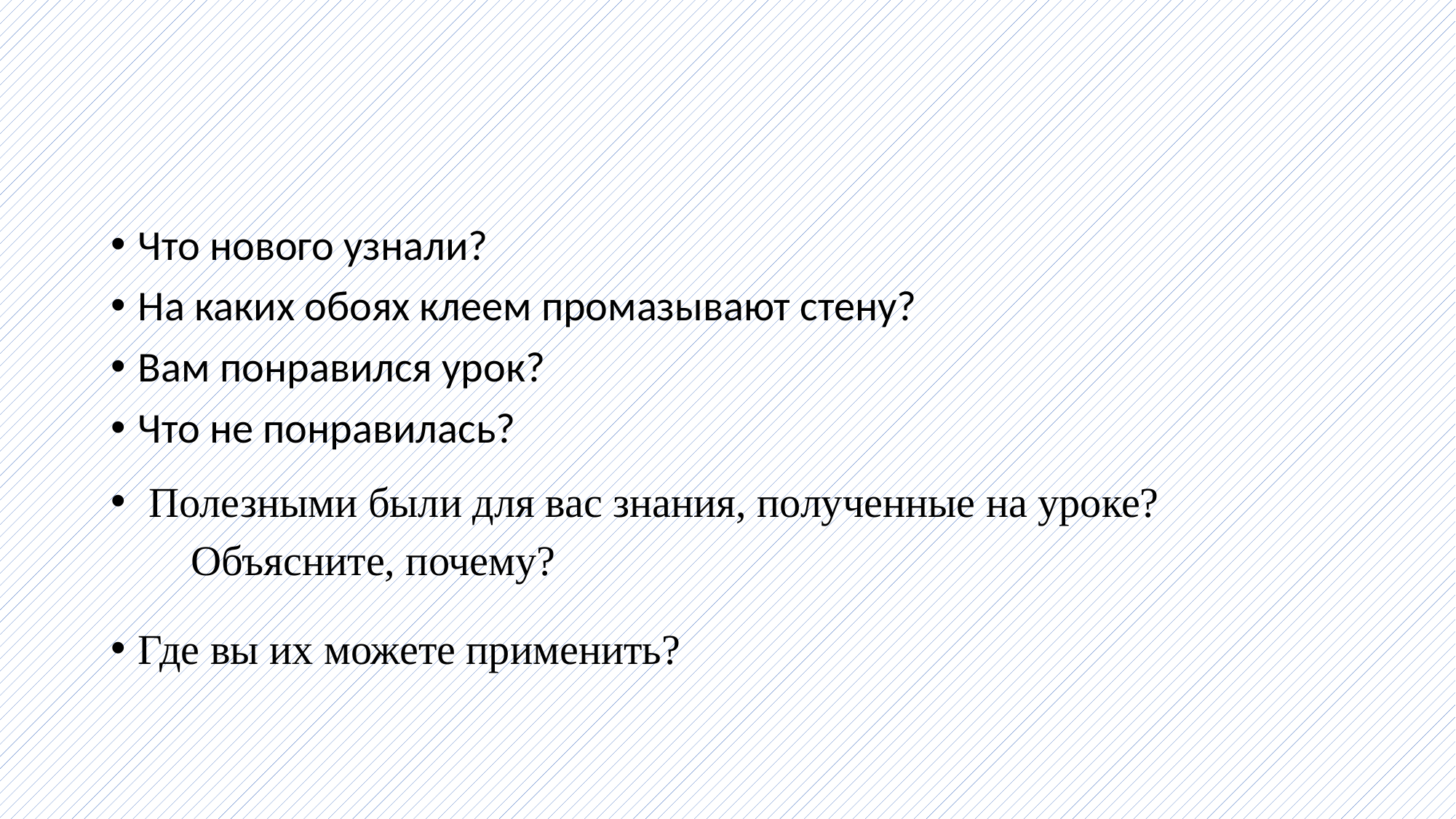

#
Что нового узнали?
На каких обоях клеем промазывают стену?
Вам понравился урок?
Что не понравилась?
 Полезными были для вас знания, полученные на уроке?                       Объясните, почему?
Где вы их можете применить?